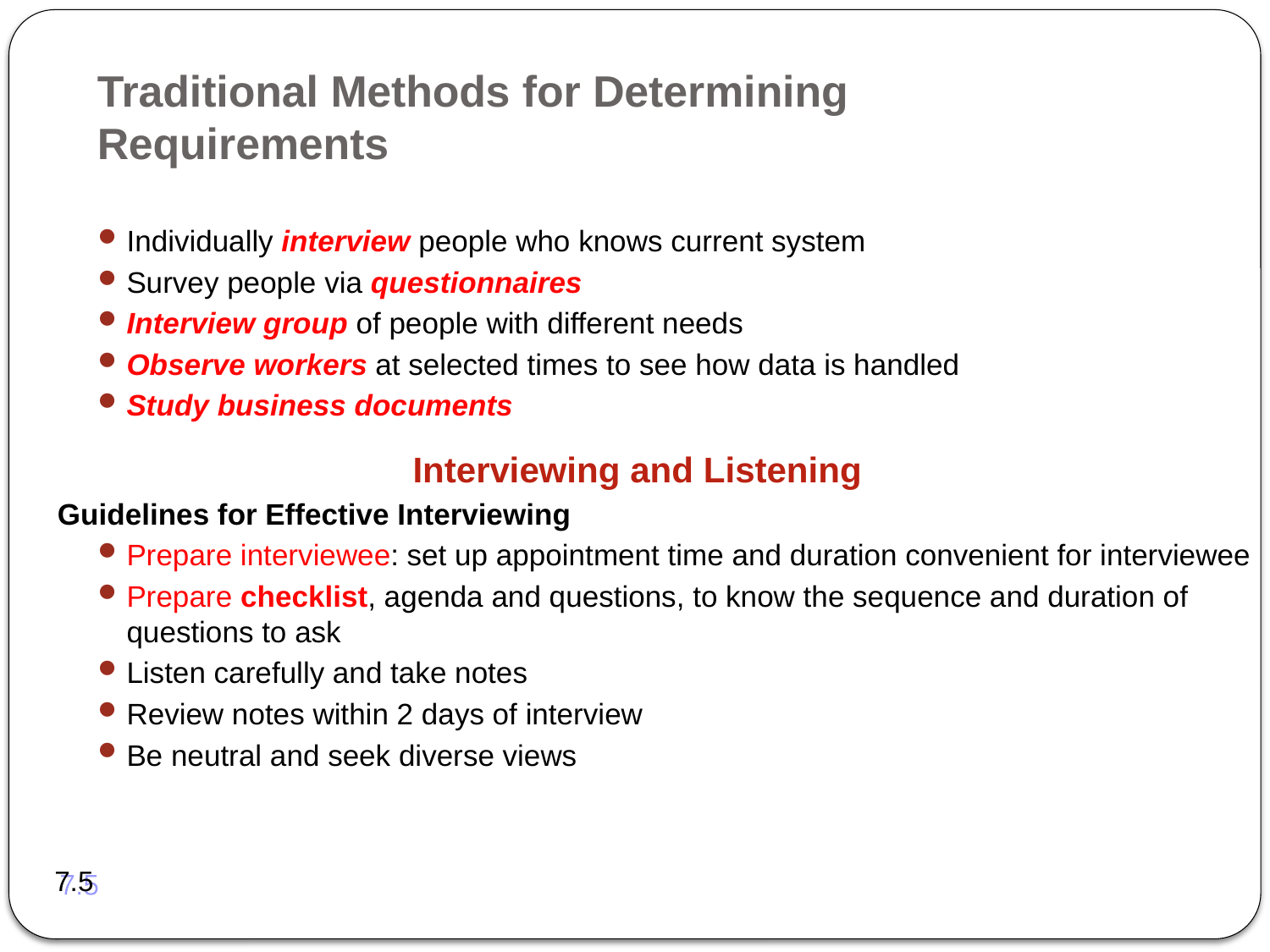

# Traditional Methods for Determining Requirements
Individually interview people who knows current system
Survey people via questionnaires
Interview group of people with different needs
Observe workers at selected times to see how data is handled
Study business documents

Interviewing and Listening
Guidelines for Effective Interviewing
Prepare interviewee: set up appointment time and duration convenient for interviewee
Prepare checklist, agenda and questions, to know the sequence and duration of questions to ask
Listen carefully and take notes
Review notes within 2 days of interview
Be neutral and seek diverse views
7.5